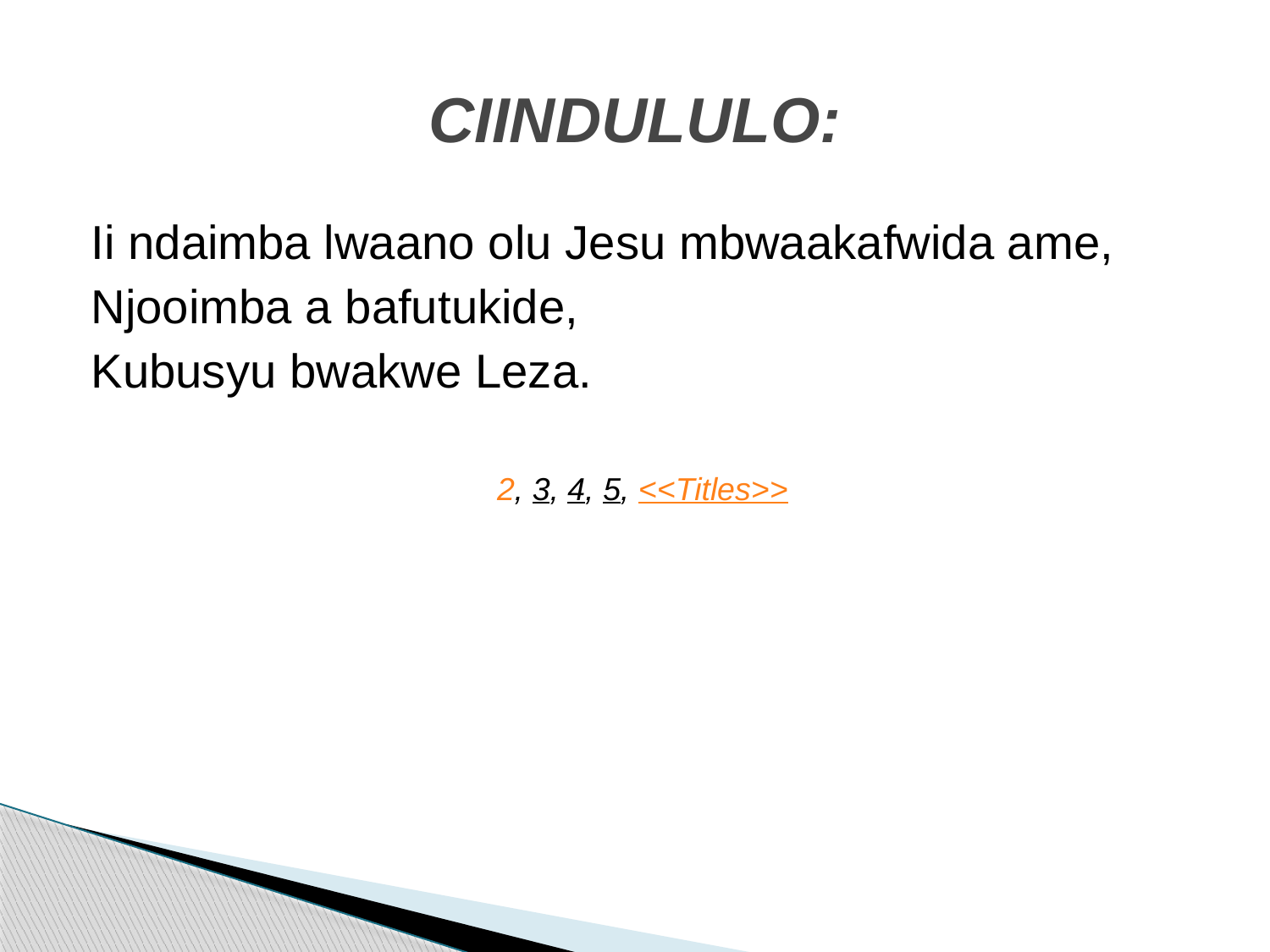

# CIINDULULO:
Ii ndaimba lwaano olu Jesu mbwaakafwida ame,
Njooimba a bafutukide,
Kubusyu bwakwe Leza.

2, 3, 4, 5, <<Titles>>